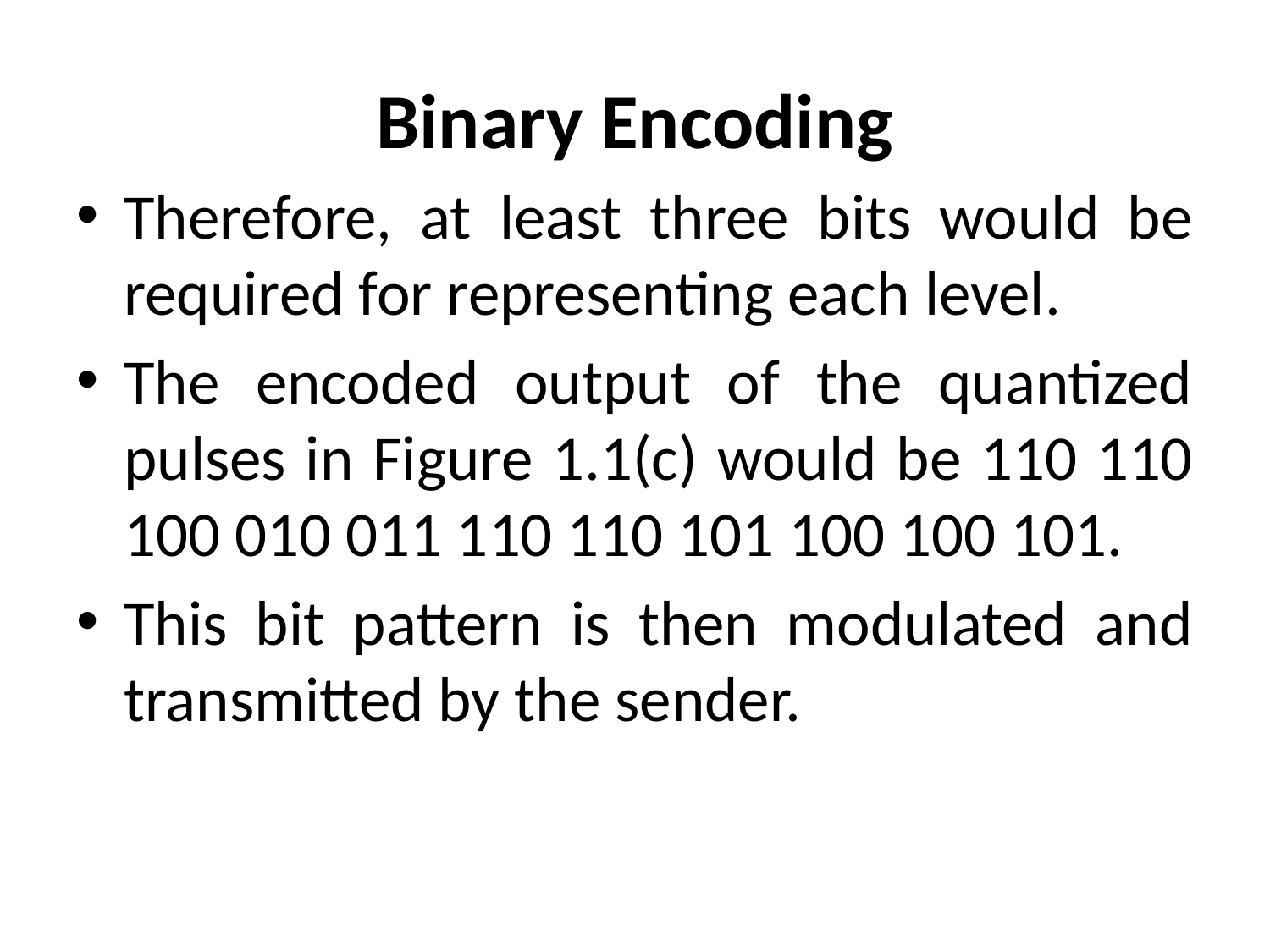

# Binary Encoding
Therefore, at least three bits would be required for representing each level.
The encoded output of the quantized pulses in Figure 1.1(c) would be 110 110 100 010 011 110 110 101 100 100 101.
This bit pattern is then modulated and transmitted by the sender.